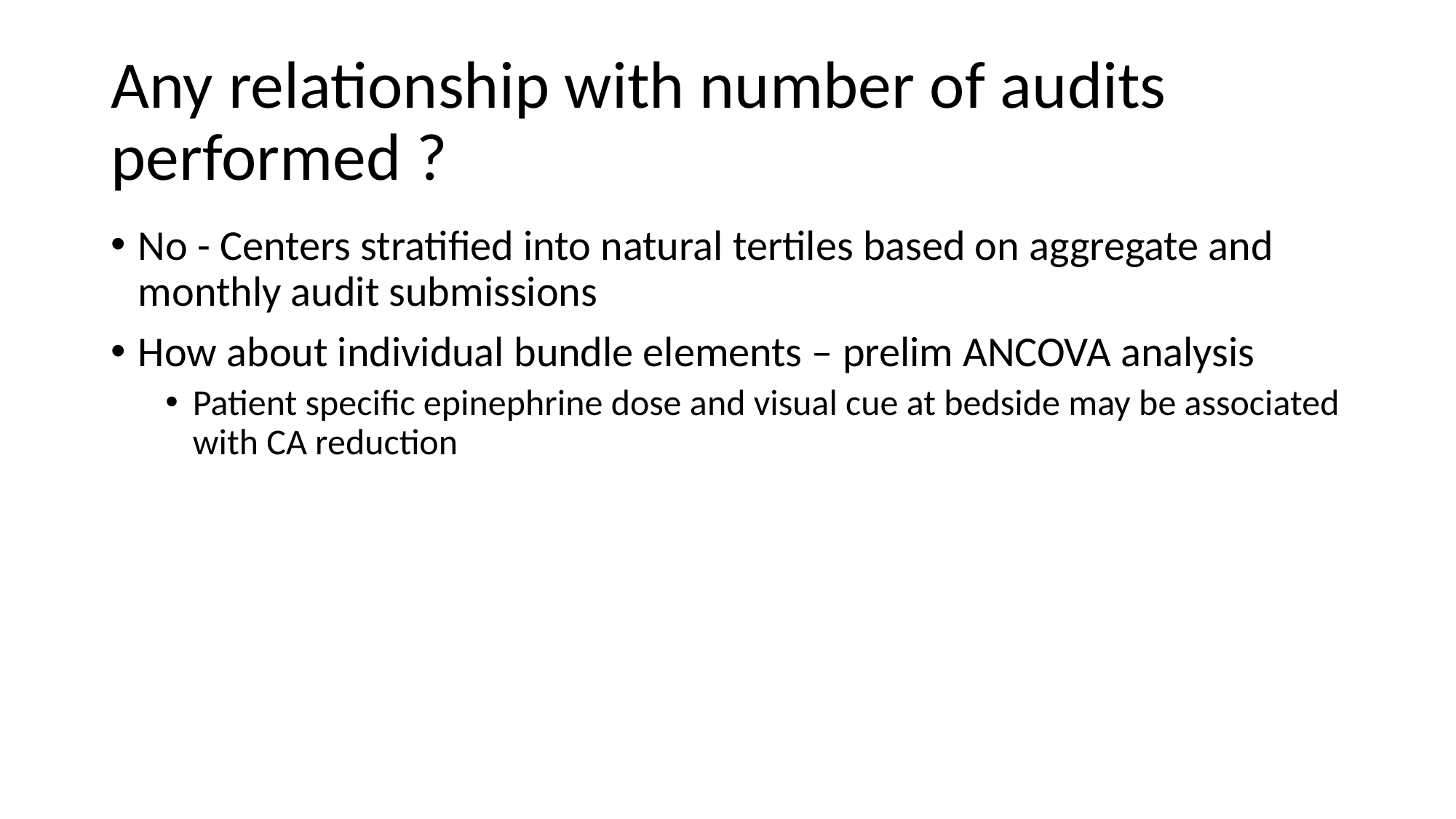

# Any relationship with number of audits performed ?
No - Centers stratified into natural tertiles based on aggregate and monthly audit submissions
How about individual bundle elements – prelim ANCOVA analysis
Patient specific epinephrine dose and visual cue at bedside may be associated with CA reduction